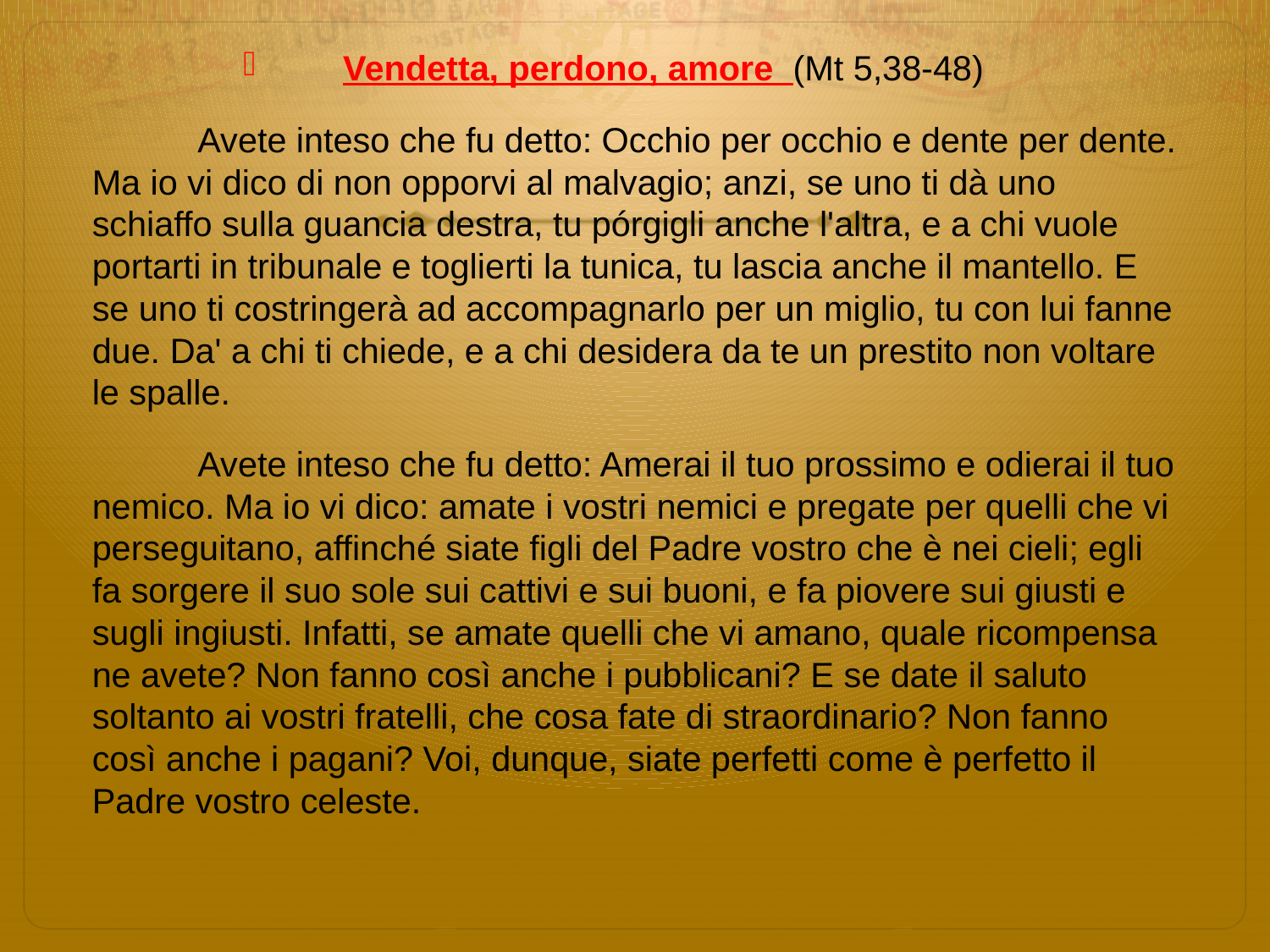

Vendetta, perdono, amore  (Mt 5,38-48)
	Avete inteso che fu detto: Occhio per occhio e dente per dente. Ma io vi dico di non opporvi al malvagio; anzi, se uno ti dà uno schiaffo sulla guancia destra, tu pórgigli anche l'altra, e a chi vuole portarti in tribunale e toglierti la tunica, tu lascia anche il mantello. E se uno ti costringerà ad accompagnarlo per un miglio, tu con lui fanne due. Da' a chi ti chiede, e a chi desidera da te un prestito non voltare le spalle.
	Avete inteso che fu detto: Amerai il tuo prossimo e odierai il tuo nemico. Ma io vi dico: amate i vostri nemici e pregate per quelli che vi perseguitano, affinché siate figli del Padre vostro che è nei cieli; egli fa sorgere il suo sole sui cattivi e sui buoni, e fa piovere sui giusti e sugli ingiusti. Infatti, se amate quelli che vi amano, quale ricompensa ne avete? Non fanno così anche i pubblicani? E se date il saluto soltanto ai vostri fratelli, che cosa fate di straordinario? Non fanno così anche i pagani? Voi, dunque, siate perfetti come è perfetto il Padre vostro celeste.